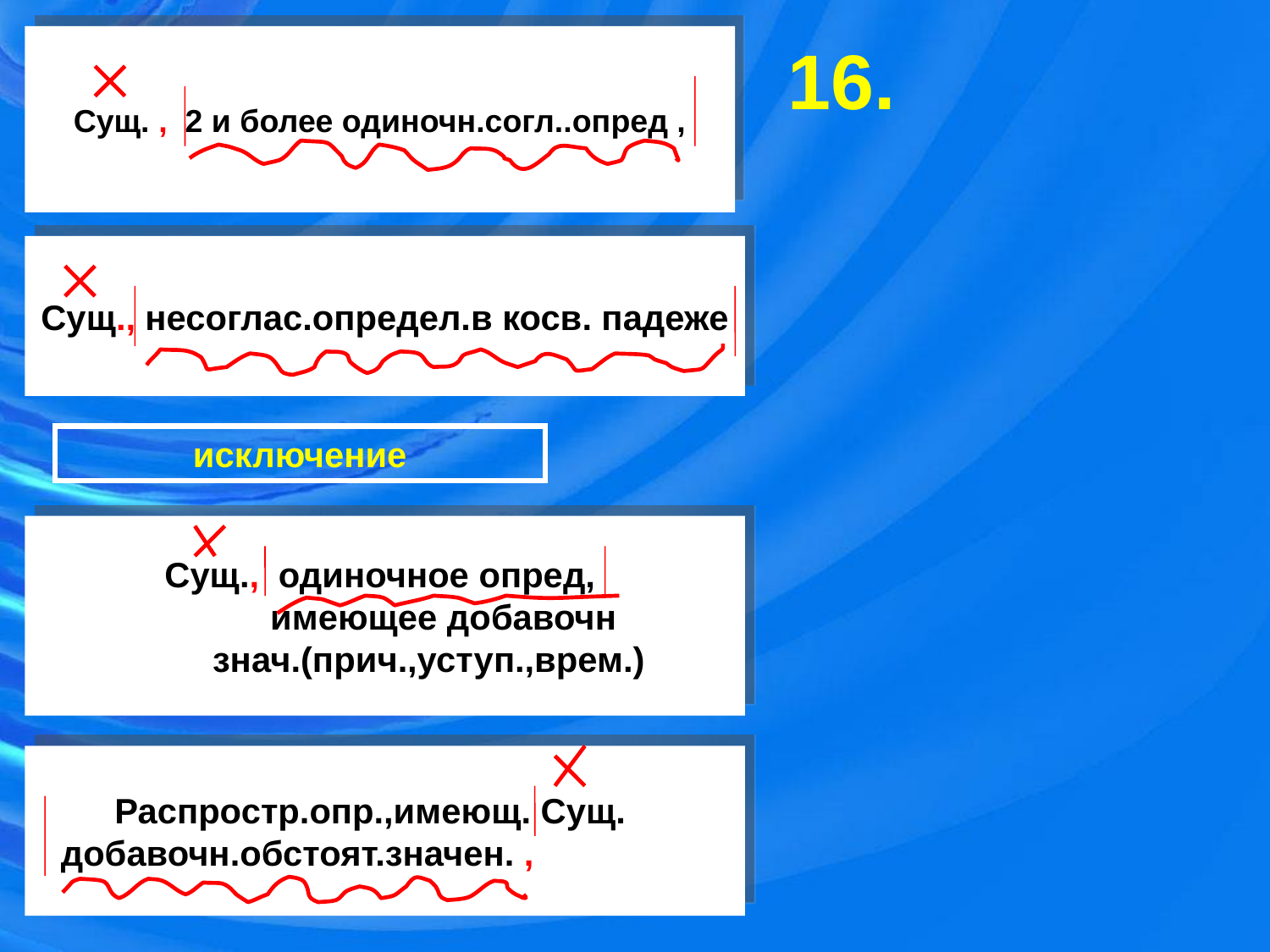

Сущ. ,  2 и более одиночн.согл..опред ,
16.

Сущ., несоглас.определ.в косв. падеже

исключение
Сущ.,  одиночное опред,
            имеющее добавочн
         знач.(прич.,уступ.,врем.)

Распростр.опр.,имеющ. Сущ.
добавочн.обстоят.значен. ,